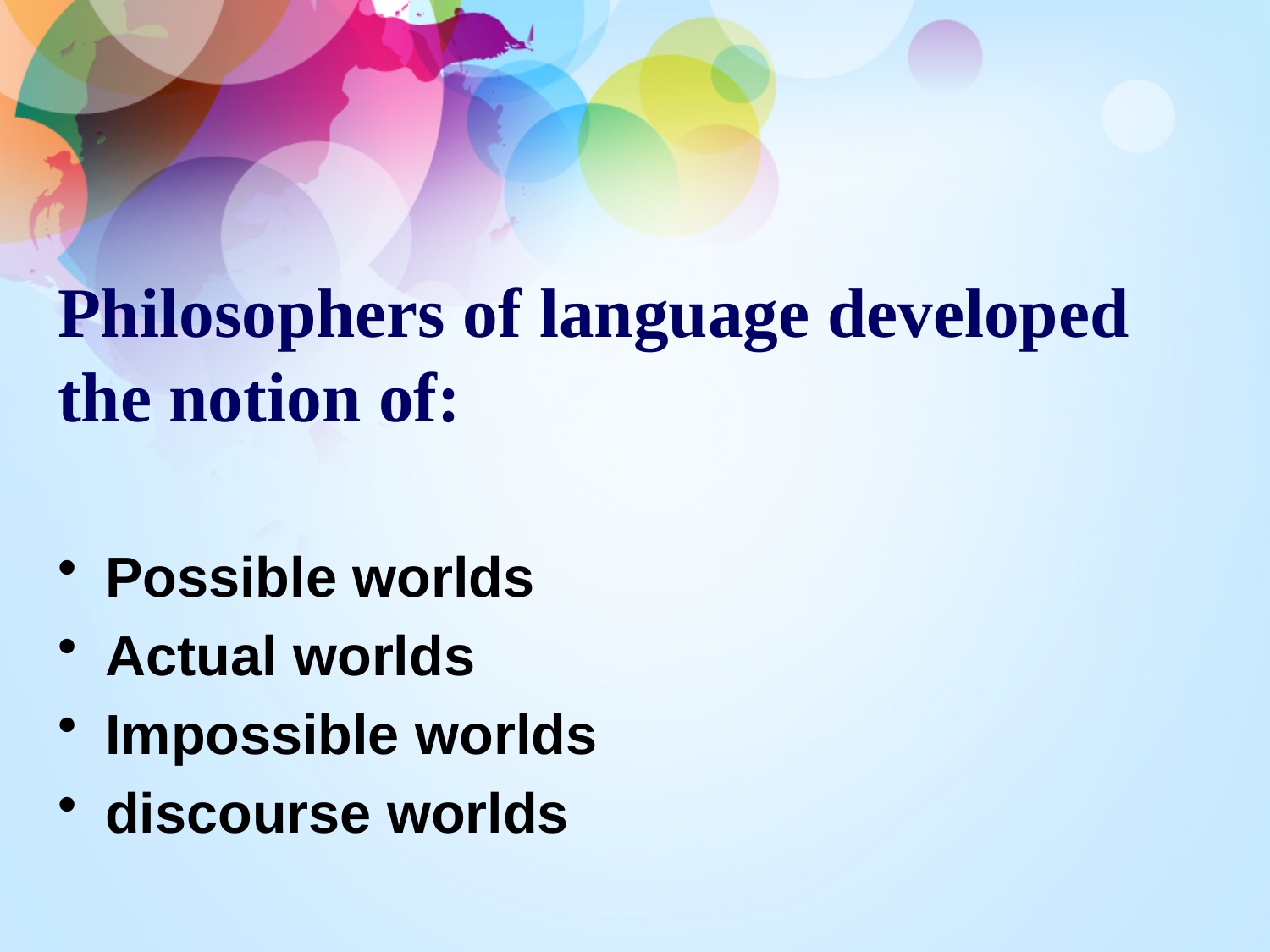

# Philosophers of language developed the notion of:

Possible worlds
Actual worlds
Impossible worlds
discourse worlds